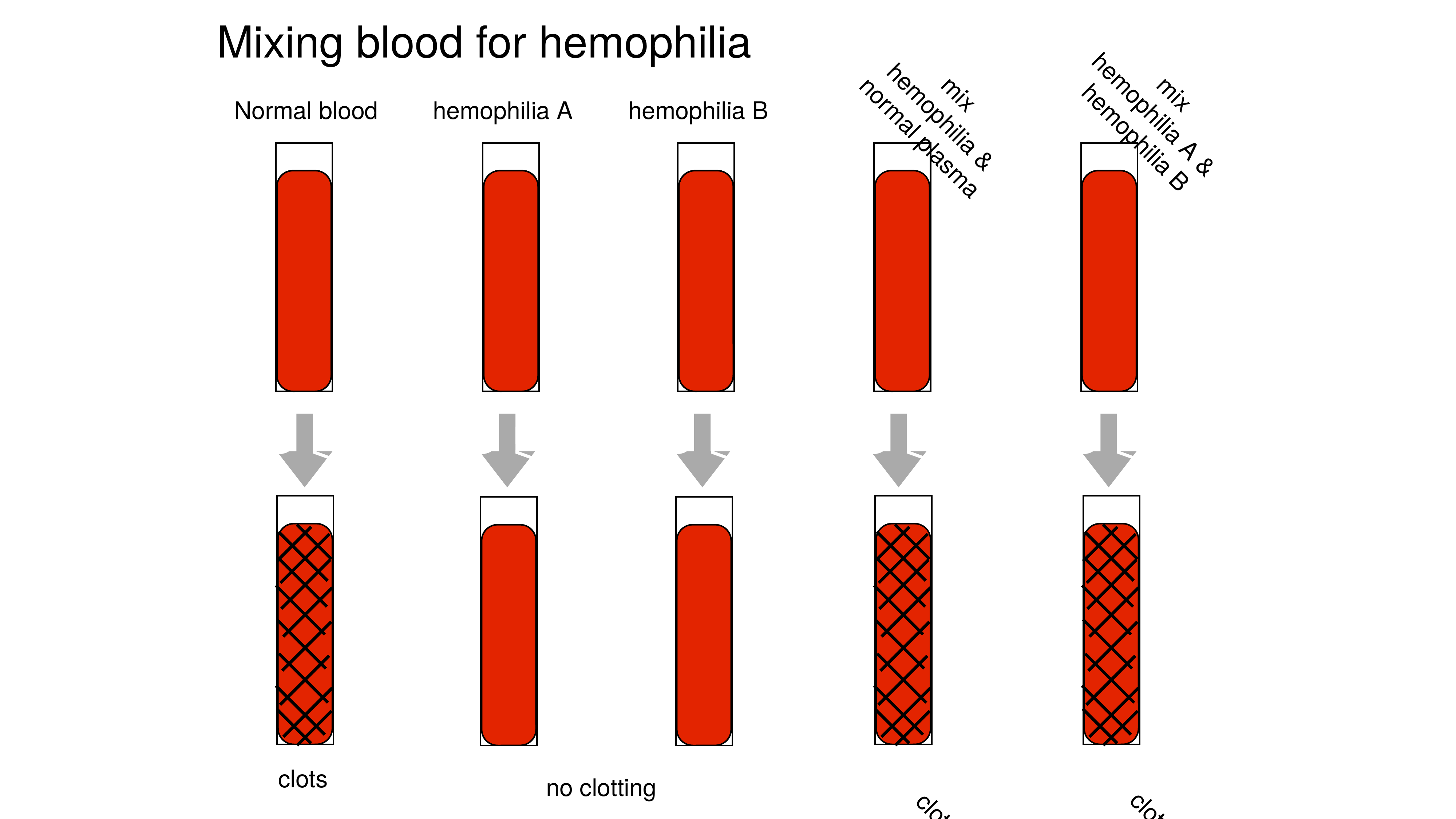

Mixing blood for hemophilia
mix
hemophilia &
normal plasma

270

clots
mix
hemophilia A &
hemophilia B

270

clots
Normal blood
hemophilia A
hemophilia B

270
270
270

clots
no clotting